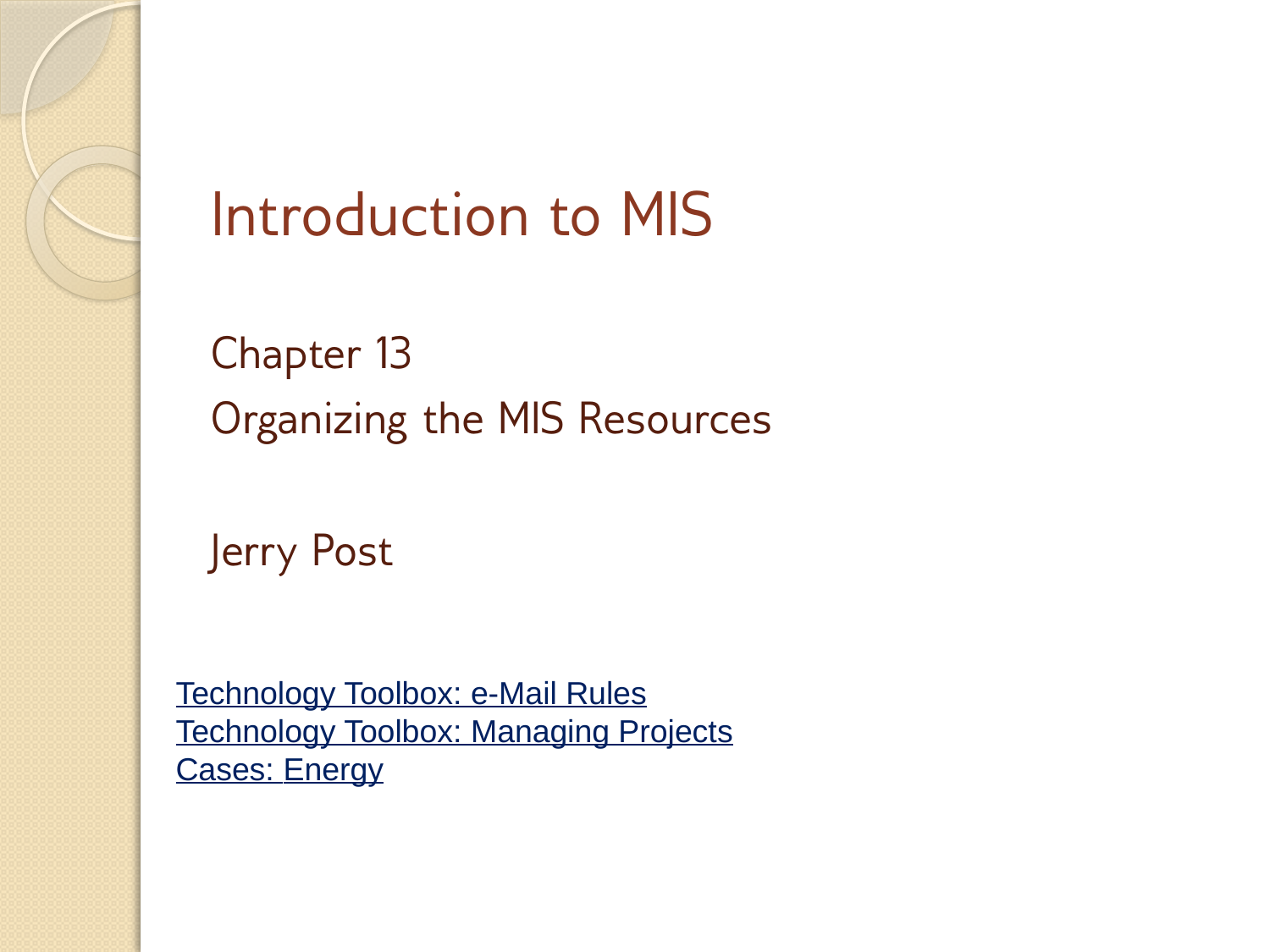

# Introduction to MIS

Chapter 13
Organizing the MIS Resources

Jerry Post
Technology Toolbox: e-Mail Rules
Technology Toolbox: Managing Projects
Cases: Energy